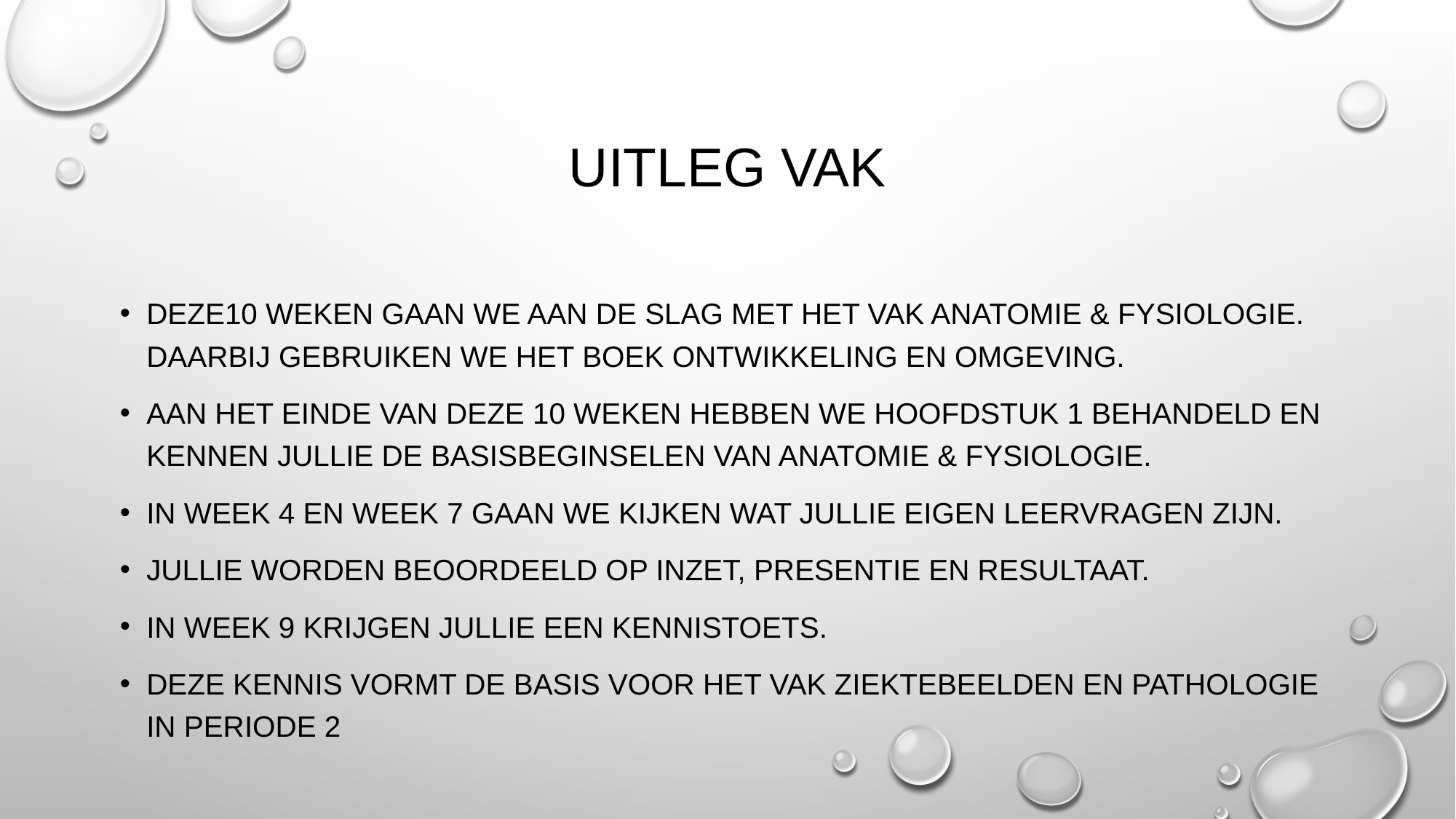

# Uitleg vak
Deze10 weken gaan we aan de slag met het vak anatomie & fysiologie. daarbij gebruiken we het boek ontwikkeling en omgeving.
Aan het einde van deze 10 weken hebben we hoofdstuk 1 behandeld en kennen jullie de basisbeginselen van anatomie & fysiologie.
In week 4 en week 7 gaan we kijken wat jullie eigen leervragen zijn.
Jullie worden beoordeeld op inzet, presentie en resultaat.
In week 9 krijgen jullie een kennistoets.
Deze kennis vormt de basis voor het vak Ziektebeelden en pathologie in periode 2